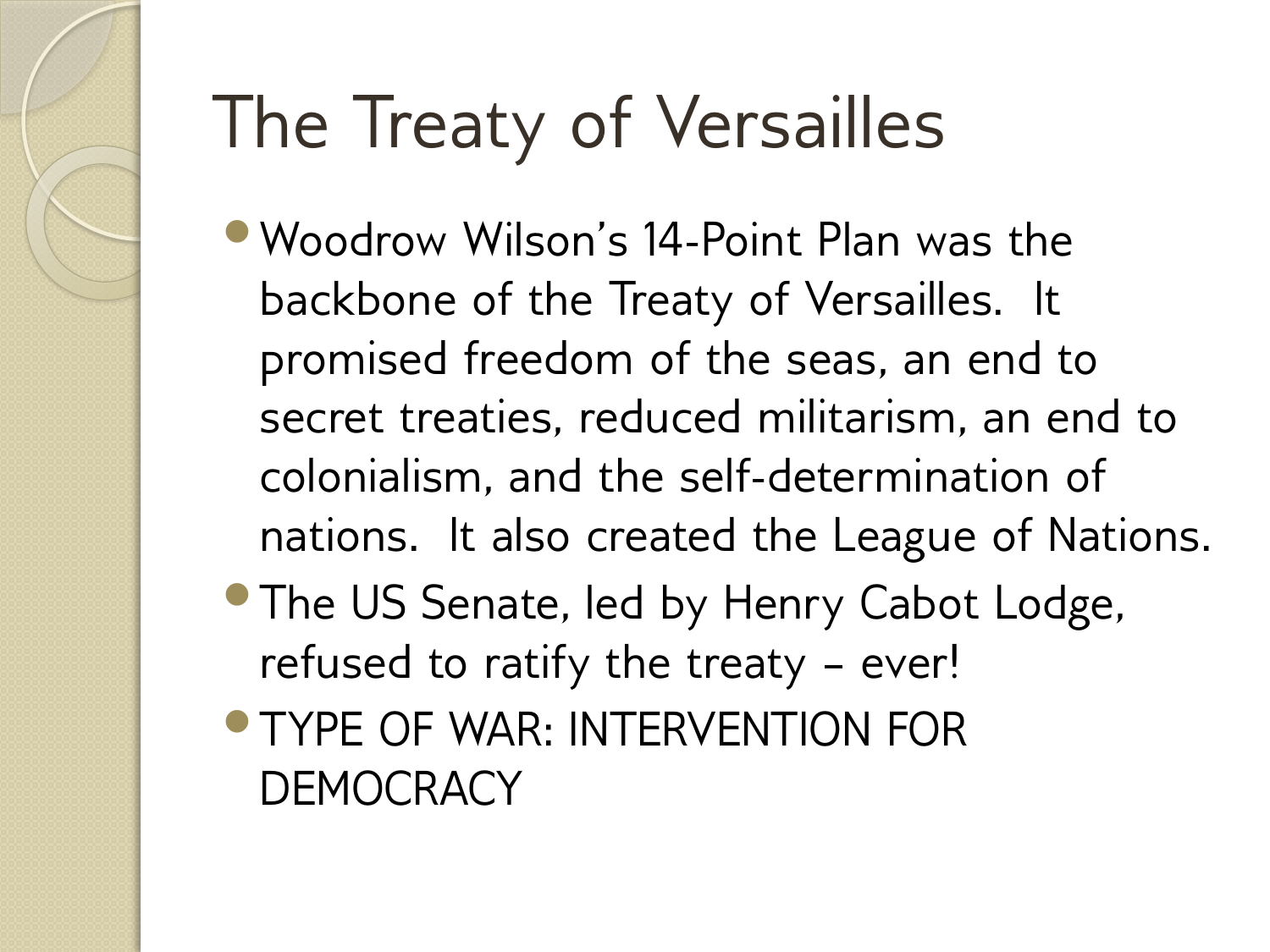

# The Treaty of Versailles
Woodrow Wilson’s 14-Point Plan was the backbone of the Treaty of Versailles.  It promised freedom of the seas, an end to secret treaties, reduced militarism, an end to colonialism, and the self-determination of nations.  It also created the League of Nations.
The US Senate, led by Henry Cabot Lodge, refused to ratify the treaty – ever!
TYPE OF WAR: INTERVENTION FOR DEMOCRACY